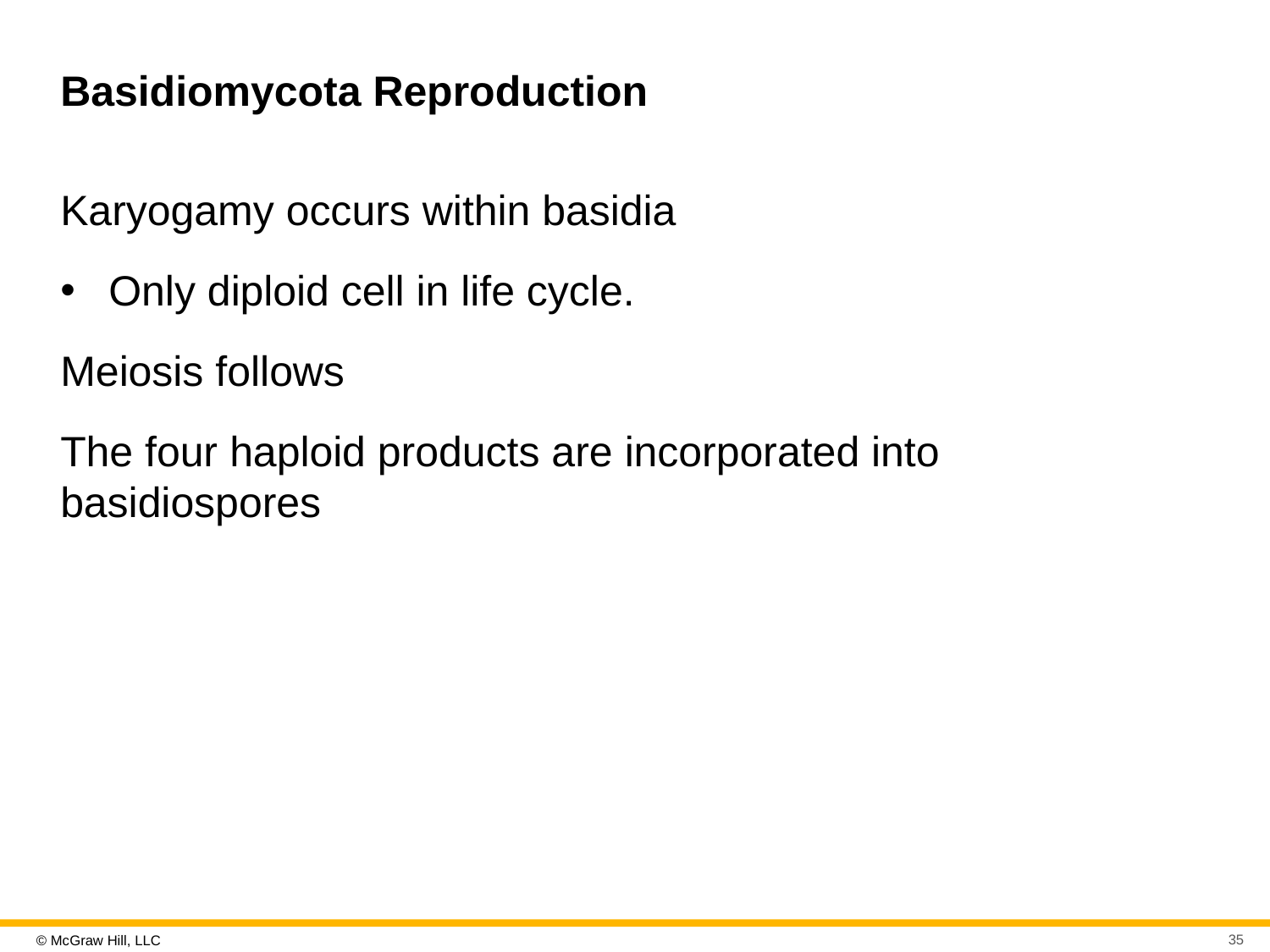

# Basidiomycota Reproduction
Karyogamy occurs within basidia
Only diploid cell in life cycle.
Meiosis follows
The four haploid products are incorporated into basidiospores
35